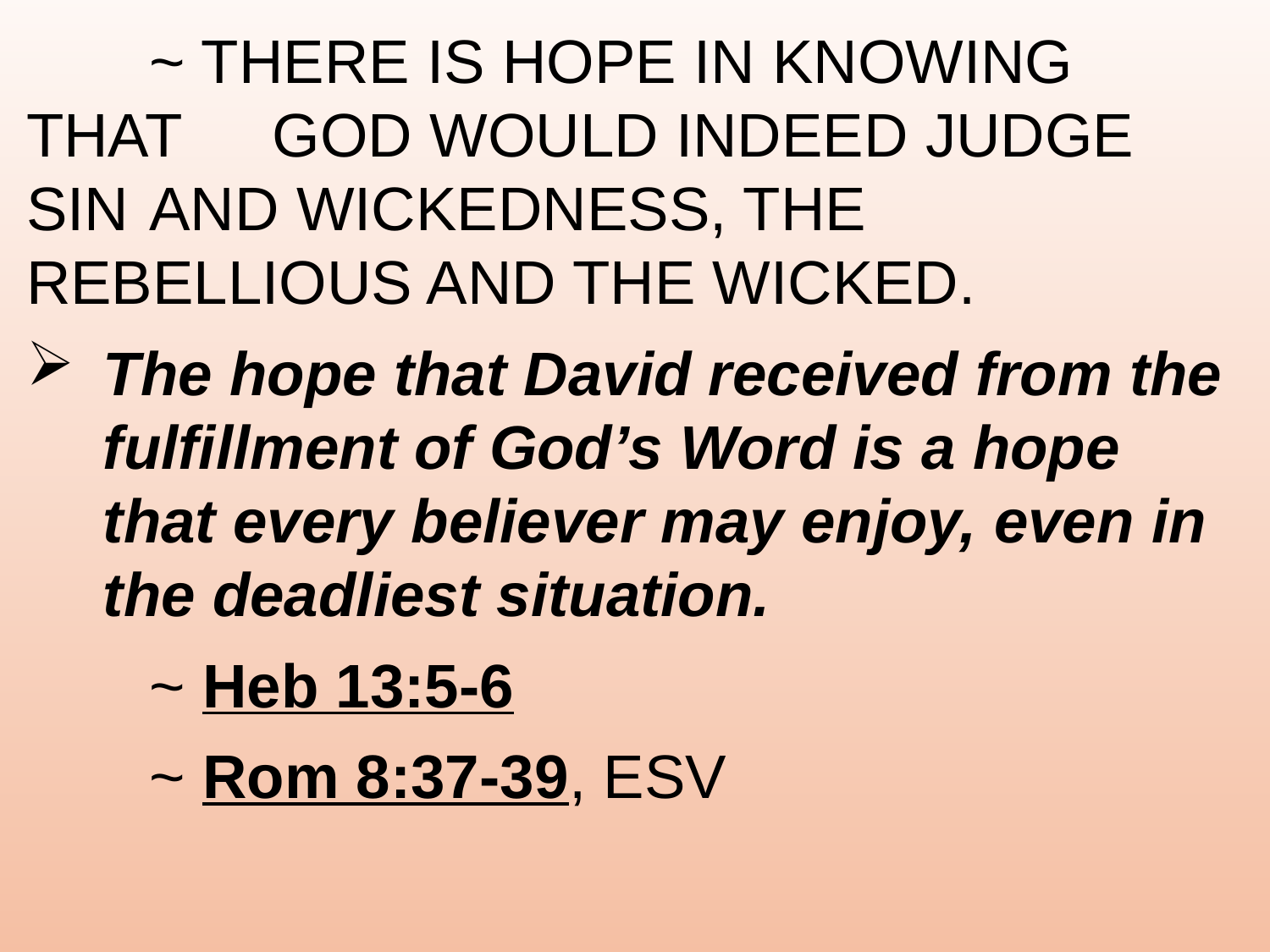

~ THERE IS HOPE IN KNOWING THAT 					GOD WOULD INDEED JUDGE SIN 						AND WICKEDNESS, THE 							REBELLIOUS AND THE WICKED.
The hope that David received from the fulfillment of God’s Word is a hope that every believer may enjoy, even in the deadliest situation.
		~ Heb 13:5-6
		~ Rom 8:37-39, esv